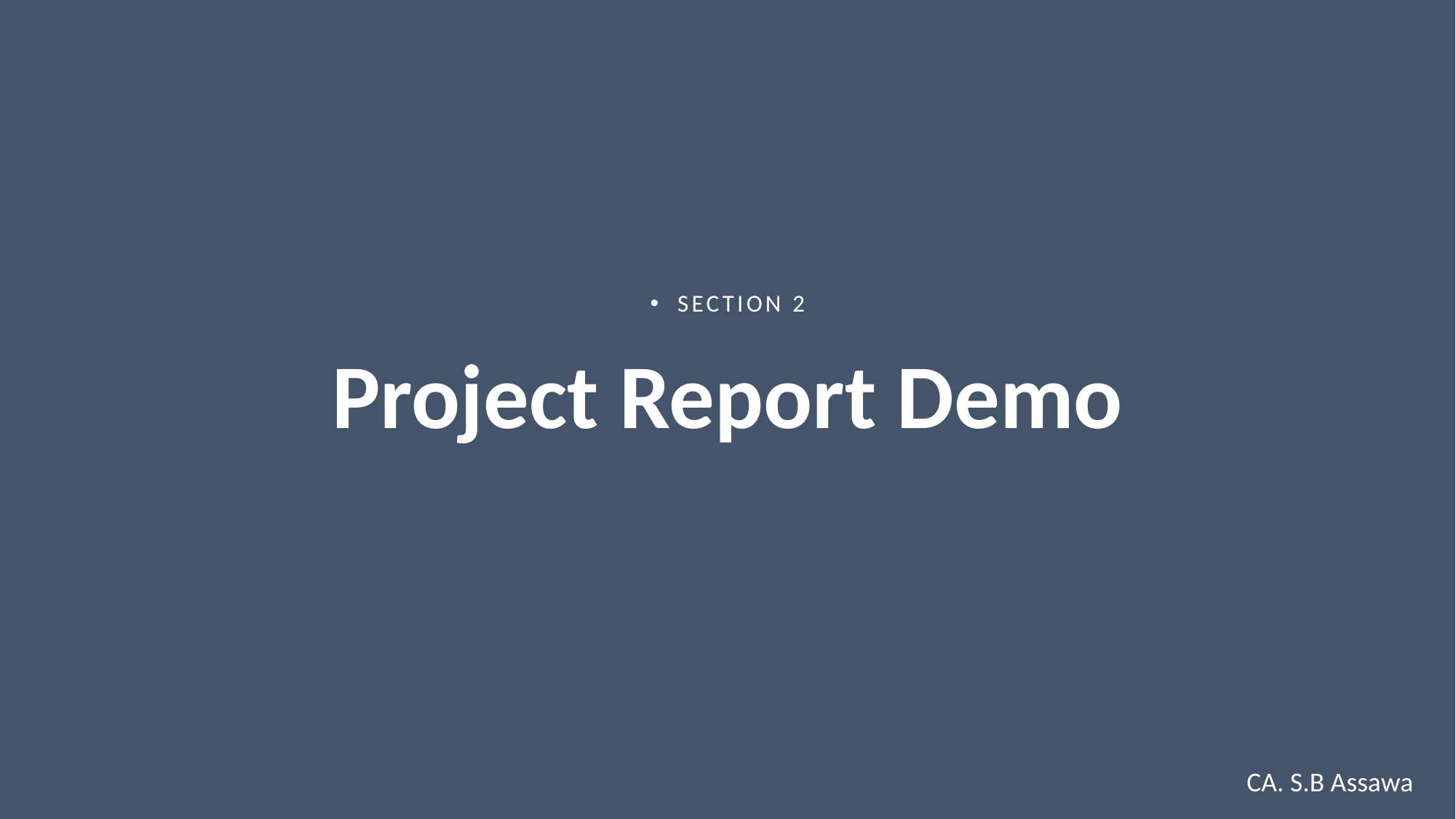

SECTION 2

# Project Report Demo
CA. S.B Assawa